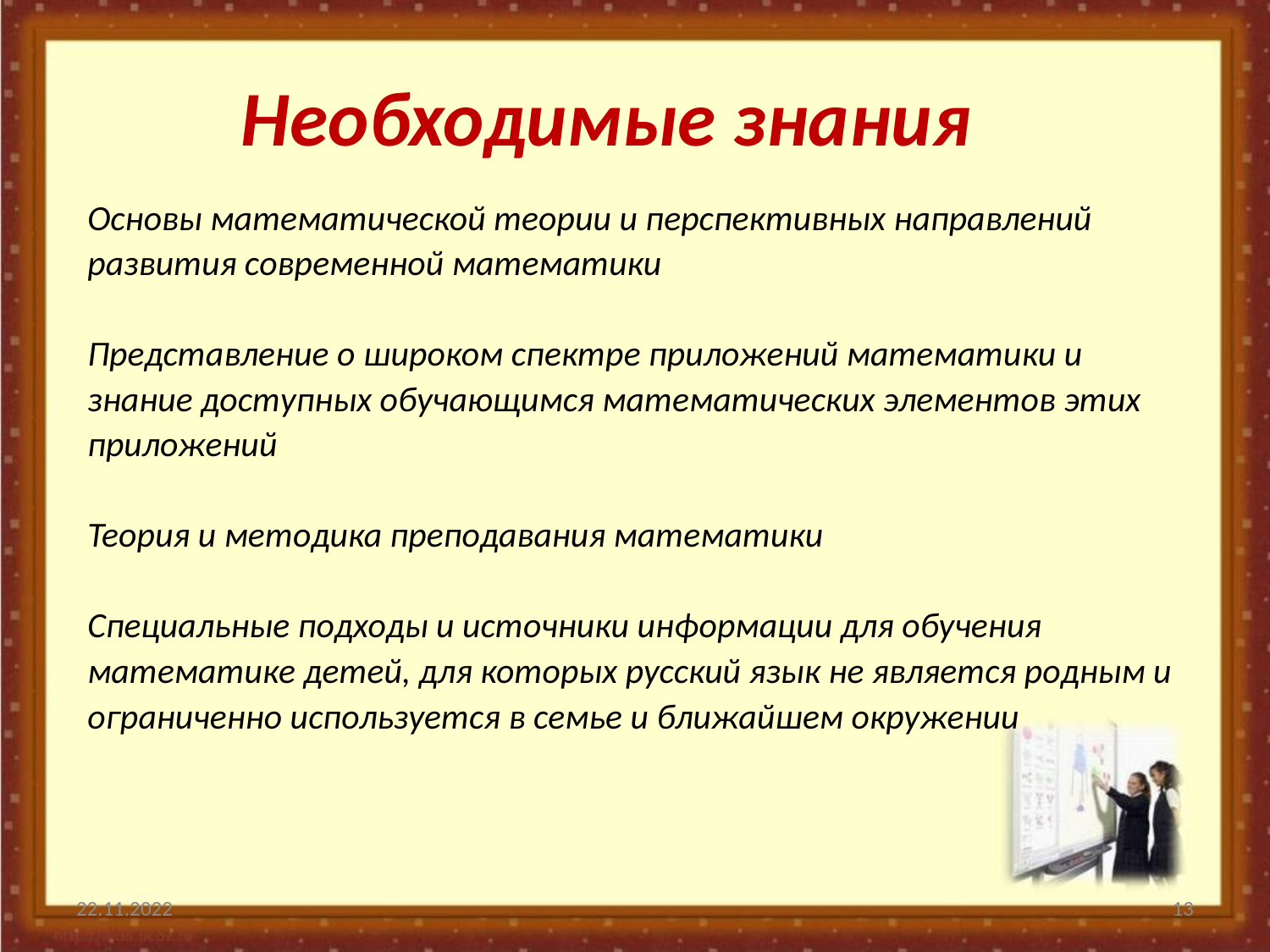

# Необходимые знания
Основы математической теории и перспективных направлений развития современной математики

Представление о широком спектре приложений математики и знание доступных обучающимся математических элементов этих приложений

Теория и методика преподавания математики

Специальные подходы и источники информации для обучения математике детей, для которых русский язык не является родным и ограниченно используется в семье и ближайшем окружении
22.11.2022
13